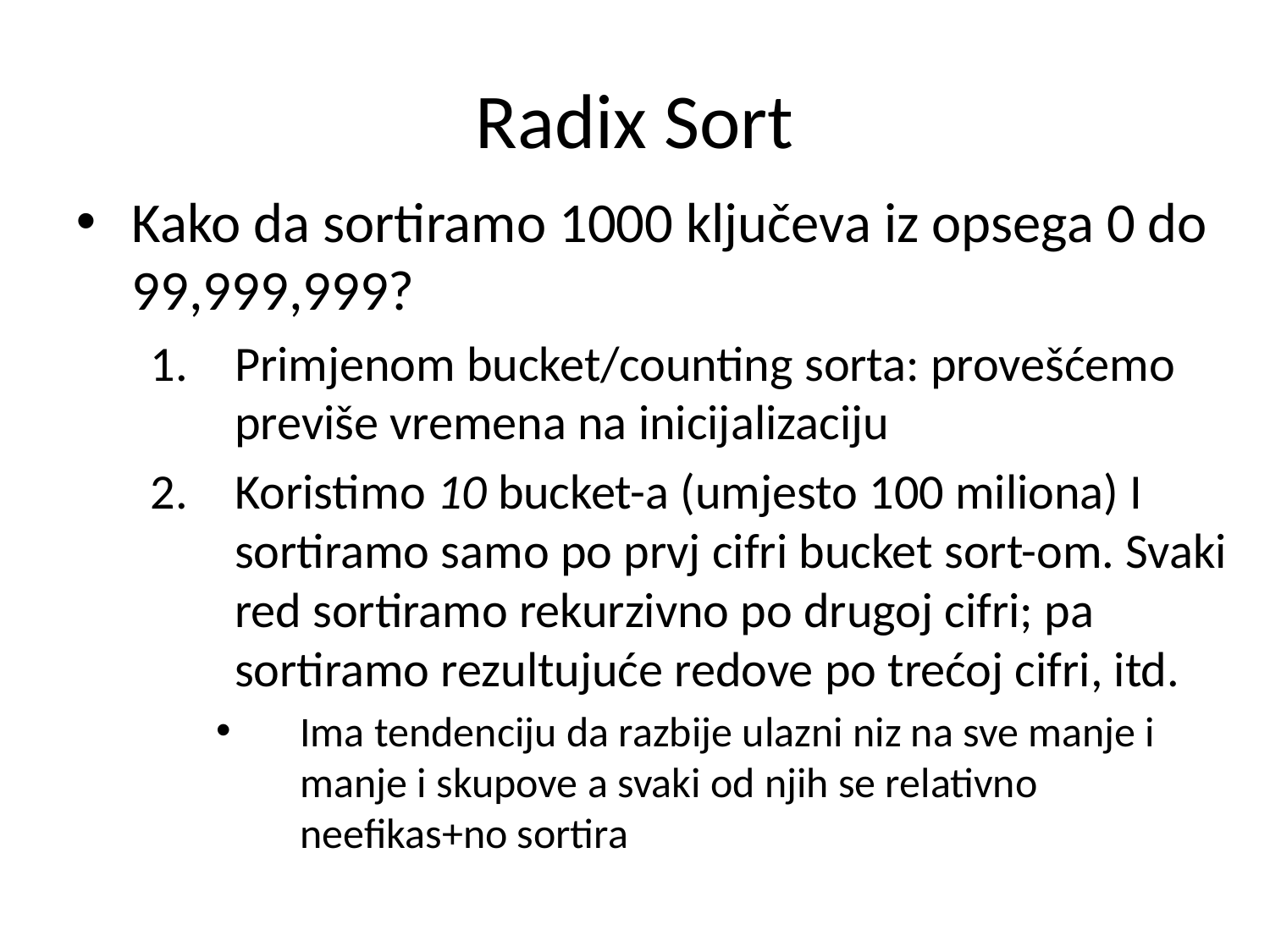

Radix Sort
Kako da sortiramo 1000 ključeva iz opsega 0 do 99,999,999?
Primjenom bucket/counting sorta: provešćemo previše vremena na inicijalizaciju
Koristimo 10 bucket-a (umjesto 100 miliona) I sortiramo samo po prvj cifri bucket sort-om. Svaki red sortiramo rekurzivno po drugoj cifri; pa sortiramo rezultujuće redove po trećoj cifri, itd.
Ima tendenciju da razbije ulazni niz na sve manje i manje i skupove a svaki od njih se relativno neefikas+no sortira